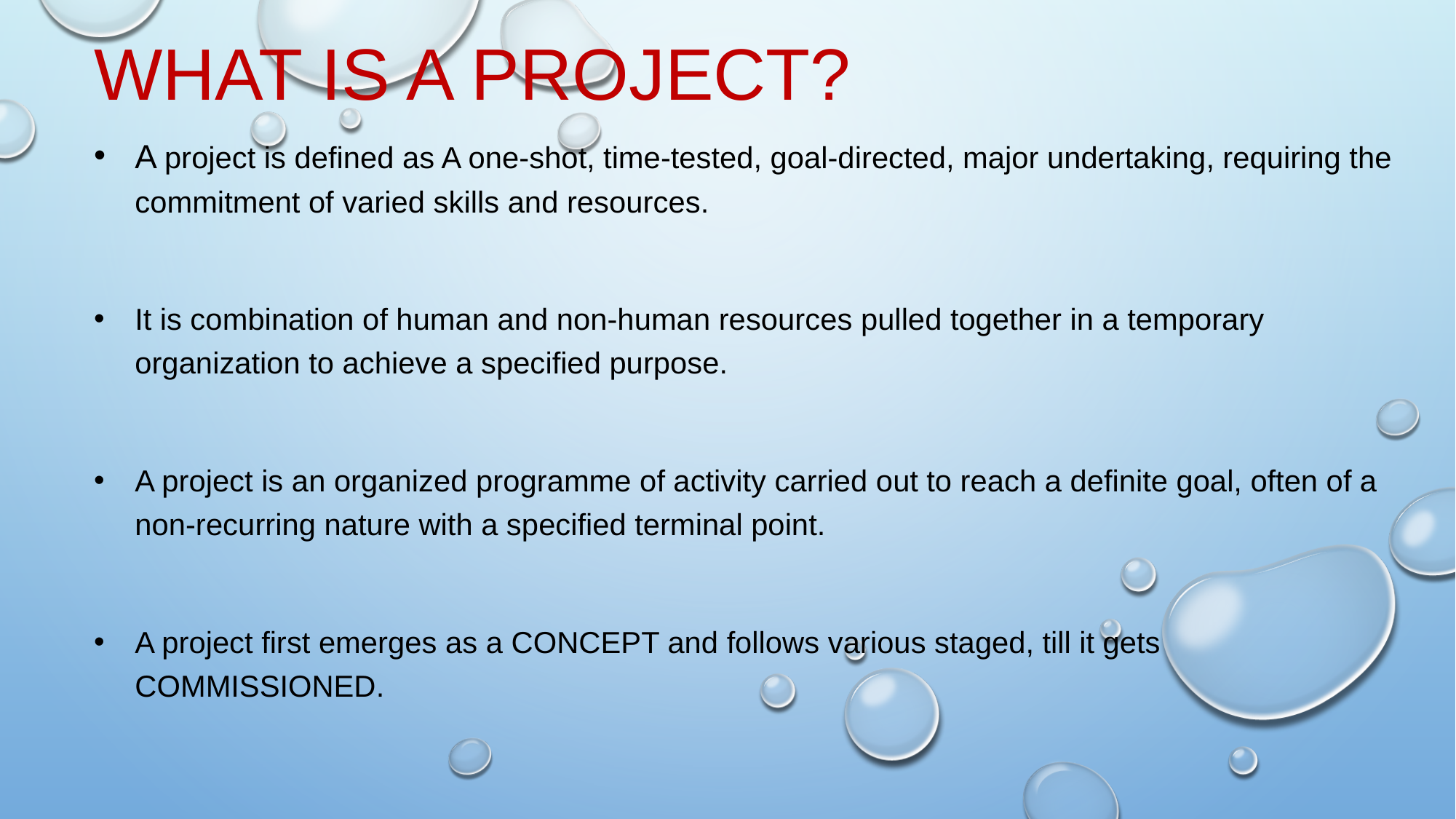

# What is a project?
A project is defined as A one-shot, time-tested, goal-directed, major undertaking, requiring the commitment of varied skills and resources.

It is combination of human and non-human resources pulled together in a temporary organization to achieve a specified purpose.

A project is an organized programme of activity carried out to reach a definite goal, often of a non-recurring nature with a specified terminal point.

A project first emerges as a CONCEPT and follows various staged, till it gets COMMISSIONED.